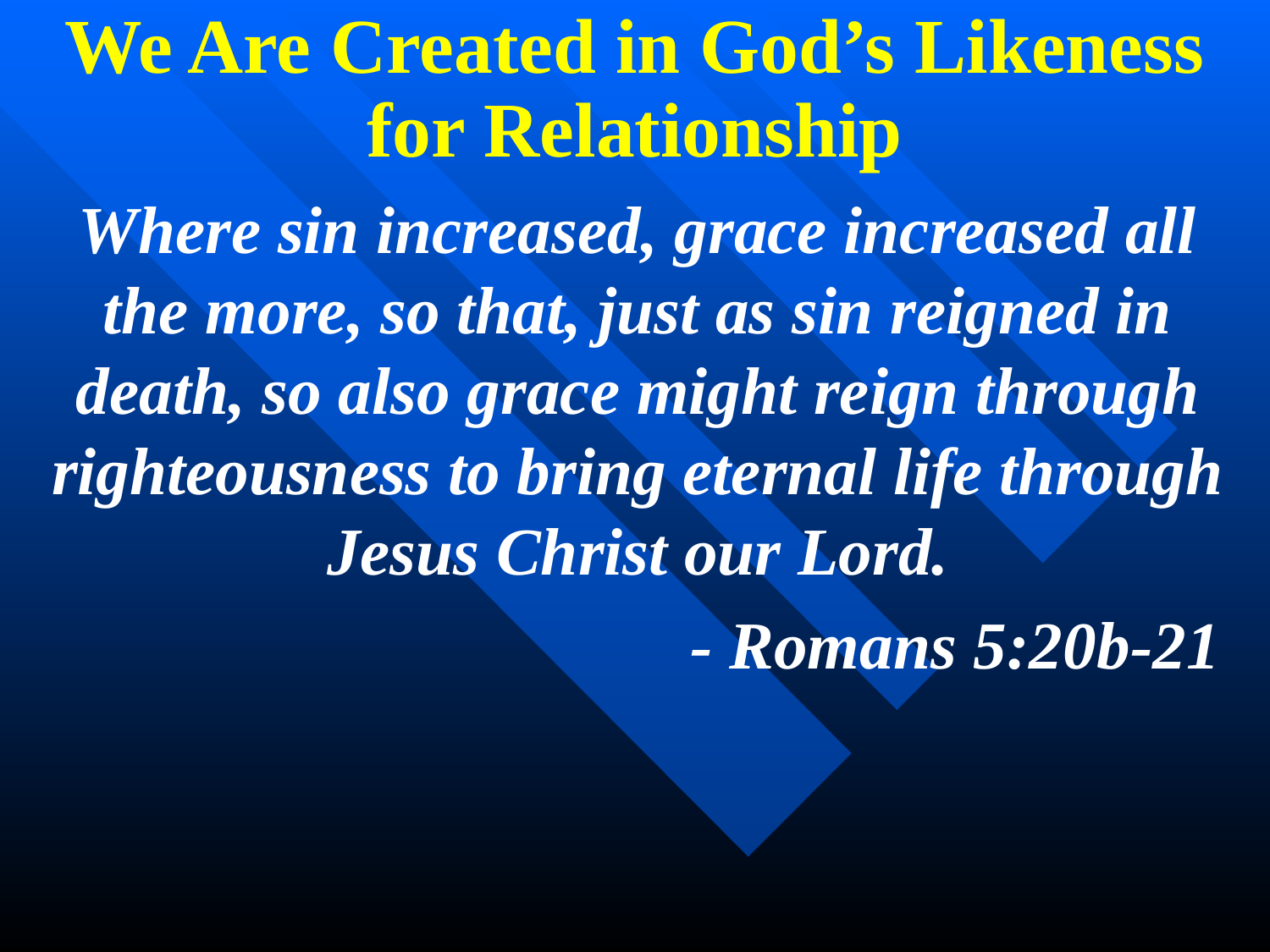

We Are Created in God’s Likeness for Relationship
	Where sin increased, grace increased all the more, so that, just as sin reigned in death, so also grace might reign through righteousness to bring eternal life through Jesus Christ our Lord.
						- Romans 5:20b-21